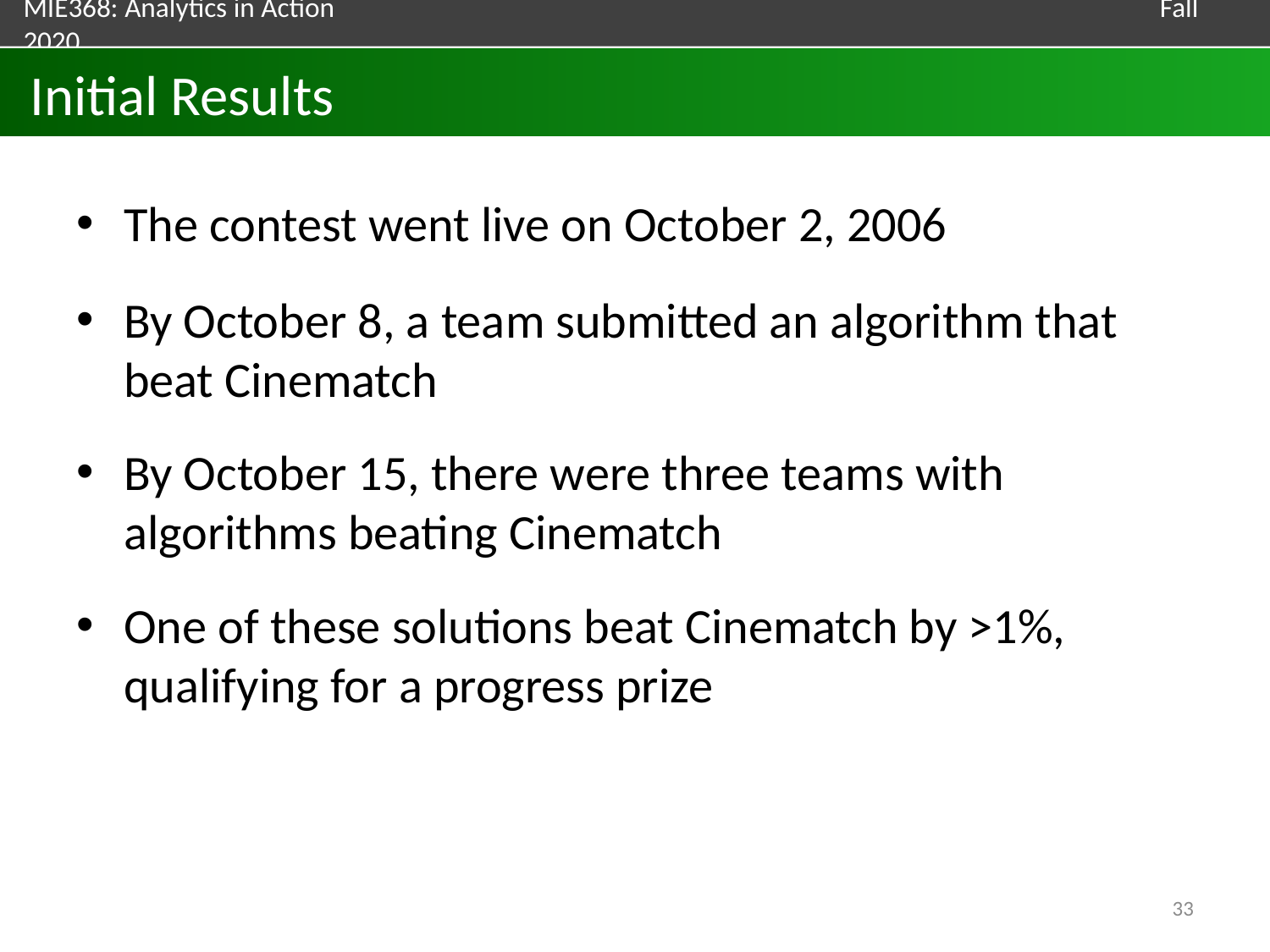

# Initial Results
The contest went live on October 2, 2006

By October 8, a team submitted an algorithm that beat Cinematch

By October 15, there were three teams with algorithms beating Cinematch

One of these solutions beat Cinematch by >1%, qualifying for a progress prize
33